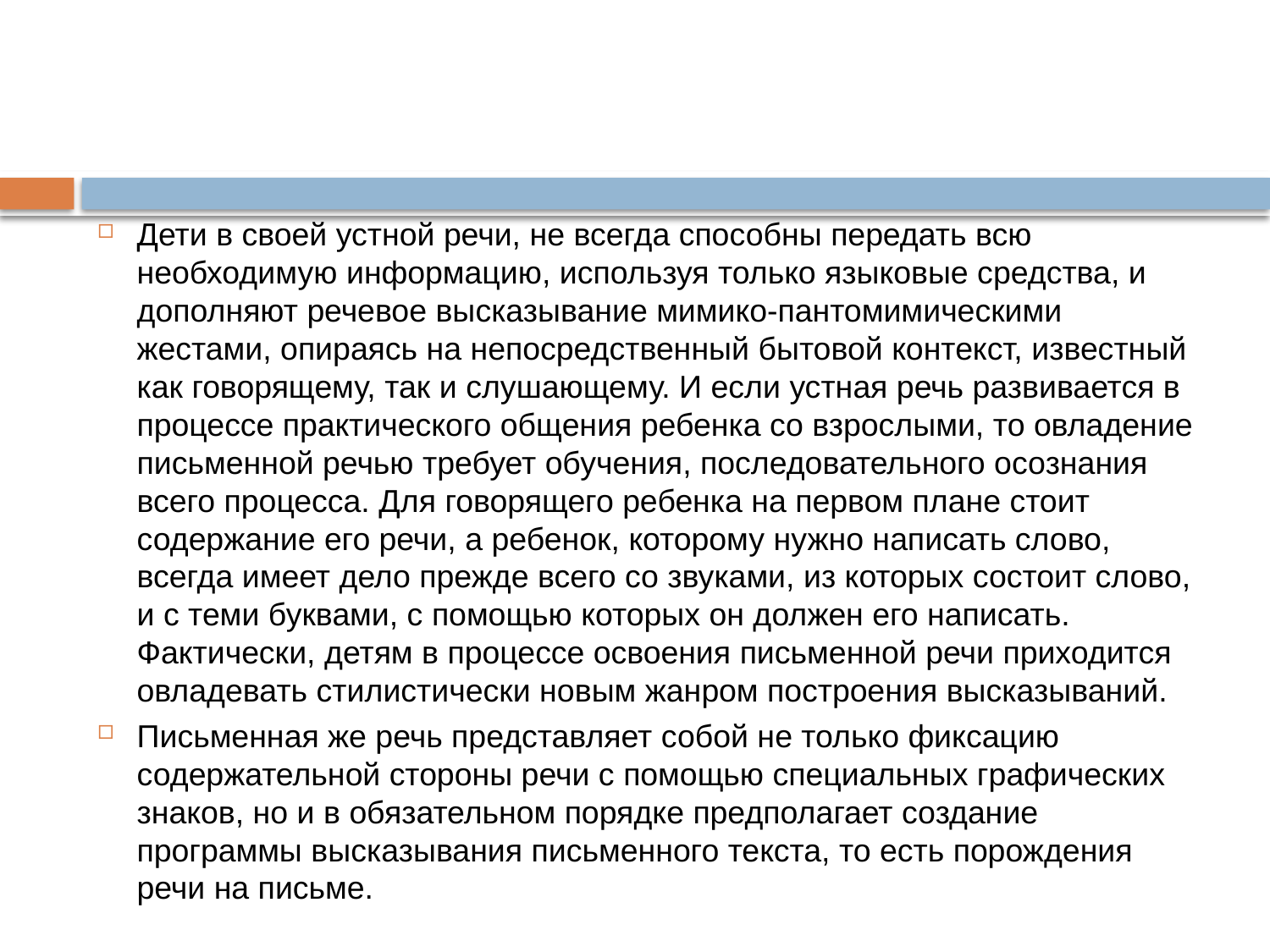

Дети в своей устной речи, не всегда способны передать всю необходимую информацию, используя только языковые средства, и дополняют речевое высказывание мимико-пантомимическими жестами, опираясь на непосредственный бытовой контекст, известный как говорящему, так и слушающему. И если устная речь развивается в процессе практического общения ребенка со взрослыми, то овладение письменной речью требует обучения, последовательного осознания всего процесса. Для говорящего ребенка на первом плане стоит содержание его речи, а ребенок, которому нужно написать слово, всегда имеет дело прежде всего со звуками, из которых состоит слово, и с теми буквами, с помощью которых он должен его написать. Фактически, детям в процессе освоения письменной речи приходится овладевать стилистически новым жанром построения высказываний.
Письменная же речь представляет собой не только фиксацию содержательной стороны речи с помощью специальных графических знаков, но и в обязательном порядке предполагает создание программы высказывания письменного текста, то есть порождения речи на письме.